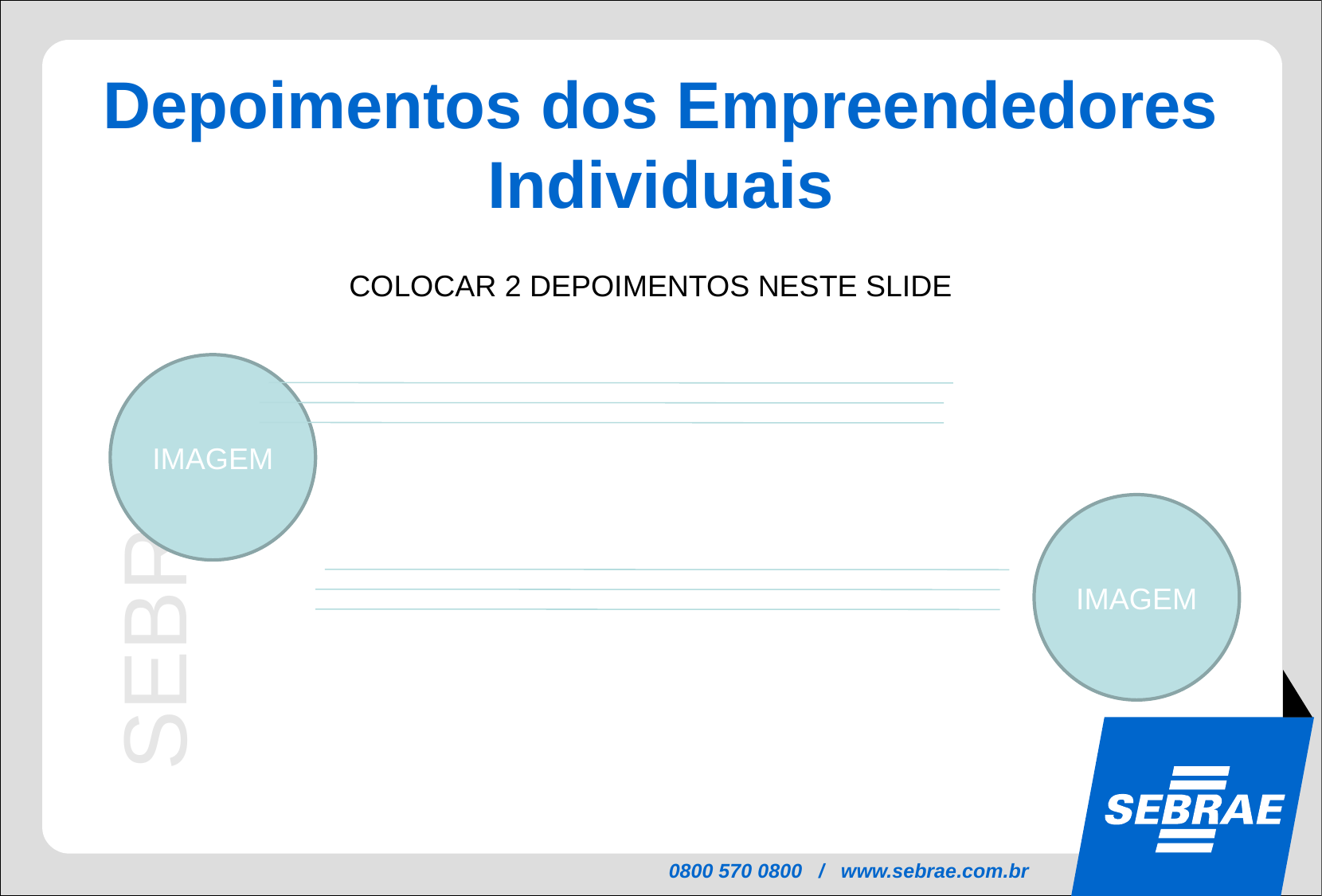

Depoimentos dos Empreendedores Individuais

COLOCAR 2 DEPOIMENTOS NESTE SLIDE
IMAGEM
IMAGEM